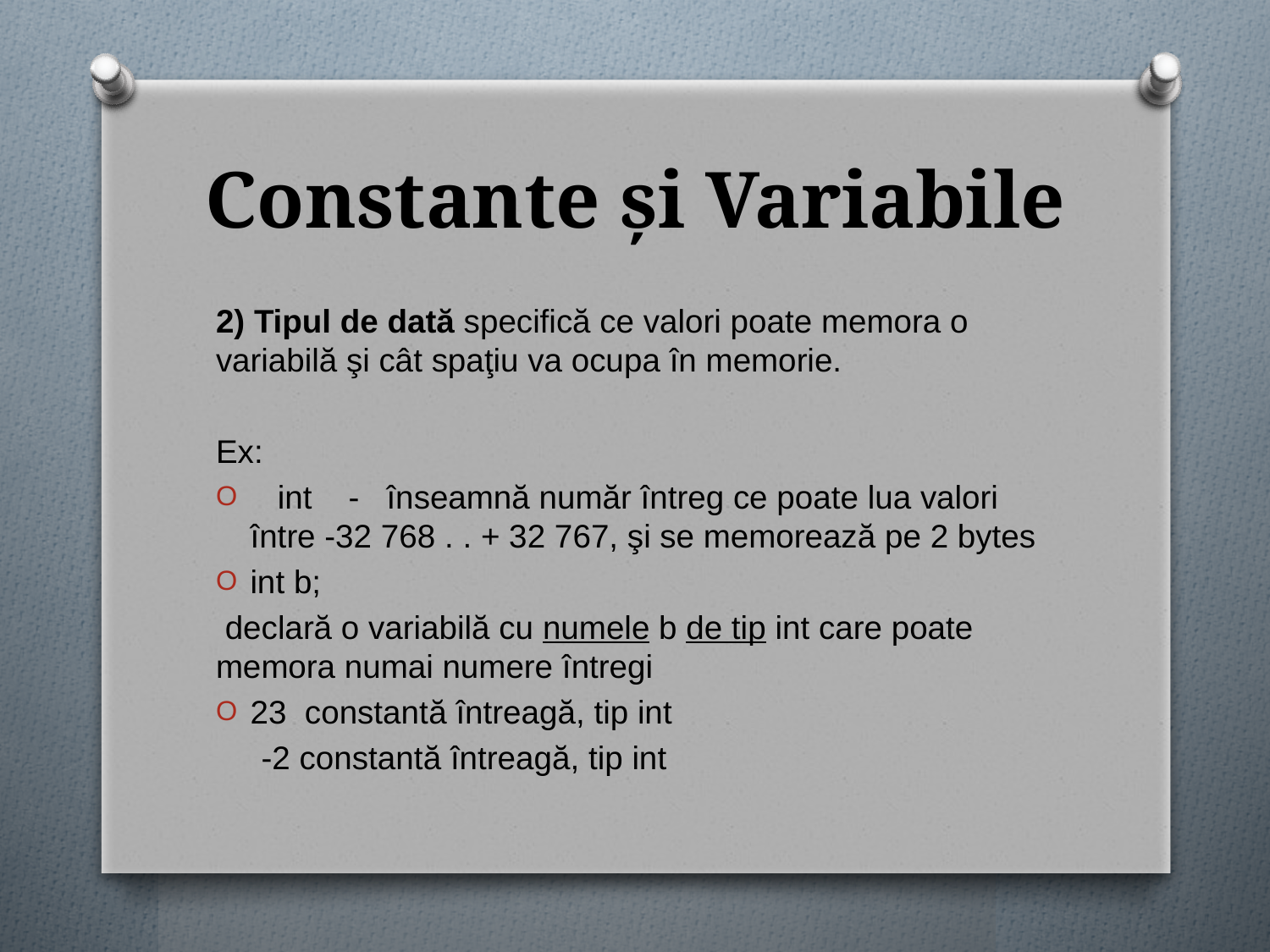

# Constante şi Variabile
2) Tipul de dată specifică ce valori poate memora o variabilă şi cât spaţiu va ocupa în memorie.

Ex:
   int    -   înseamnă număr întreg ce poate lua valori între -32 768 . . + 32 767, şi se memorează pe 2 bytes
int b;
 declară o variabilă cu numele b de tip int care poate memora numai numere întregi
23  constantă întreagă, tip int
     -2 constantă întreagă, tip int